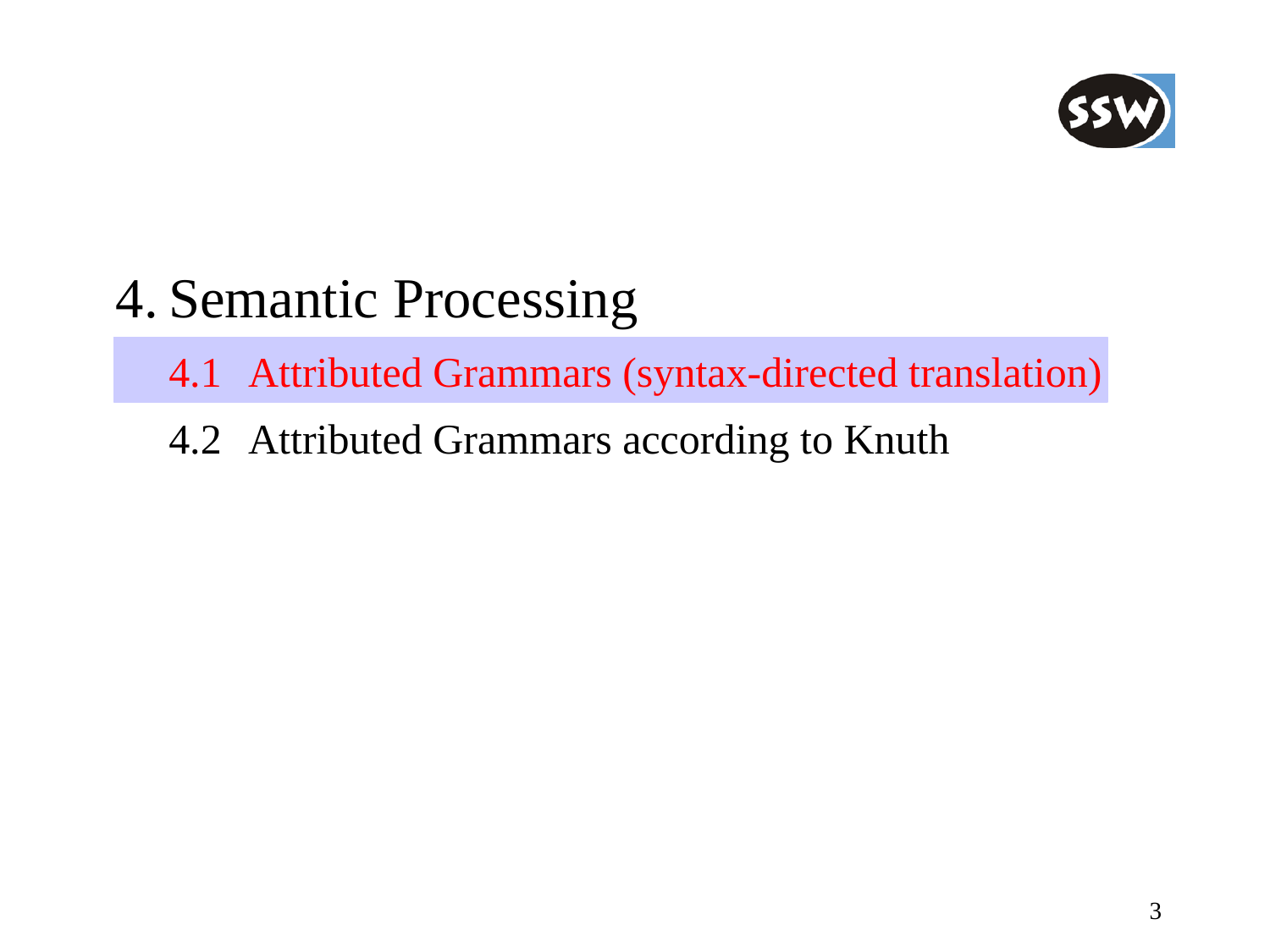

4.	Semantic Processing
	4.1	Attributed Grammars (syntax-directed translation)
	4.2	Attributed Grammars according to Knuth

3